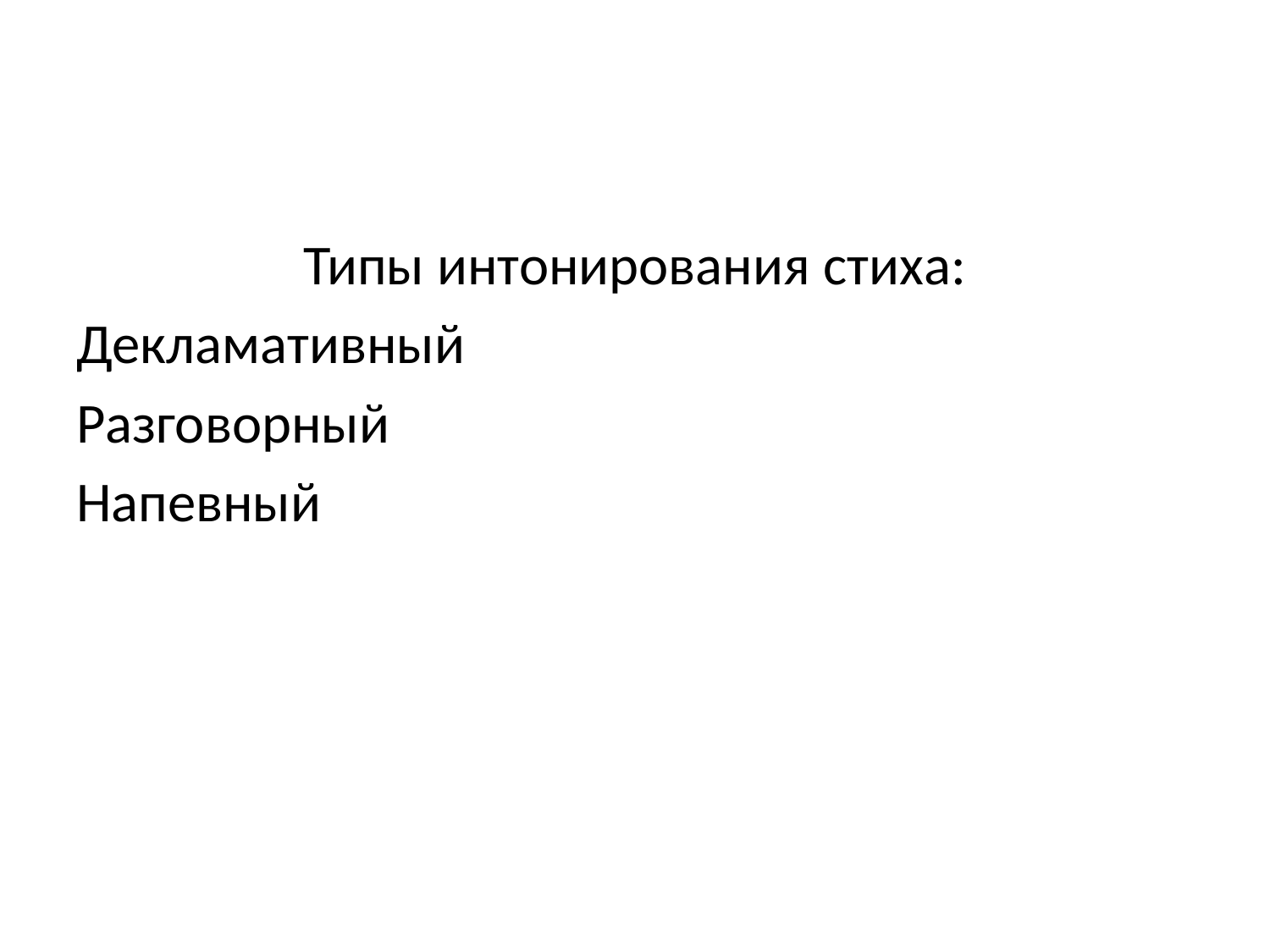

#
Типы интонирования стиха:
Декламативный
Разговорный
Напевный